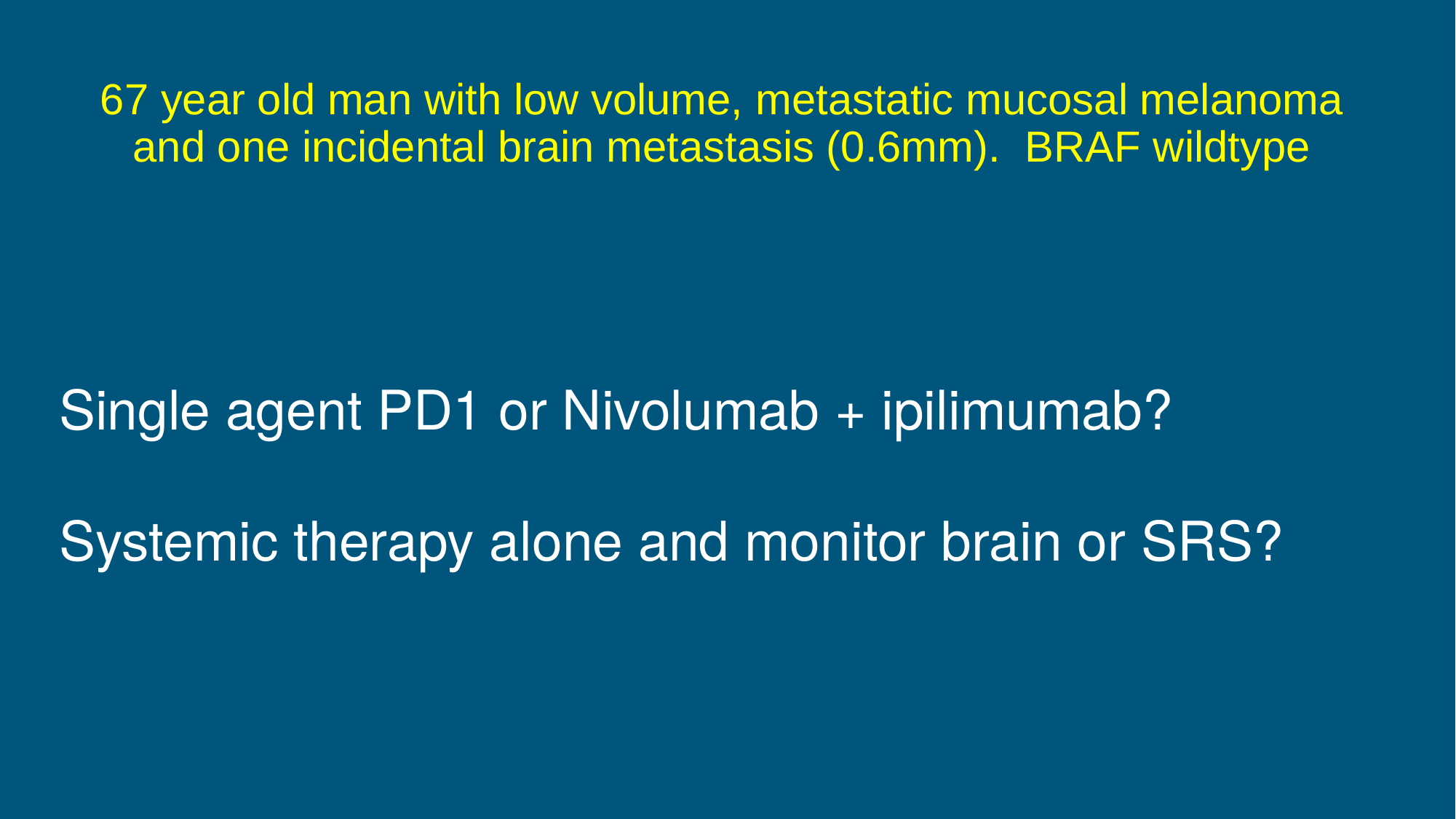

# 67 year old man with low volume, metastatic mucosal melanoma and one incidental brain metastasis (0.6mm).  BRAF wildtype

Single agent PD1 or Nivolumab + ipilimumab?

Systemic therapy alone and monitor brain or SRS?